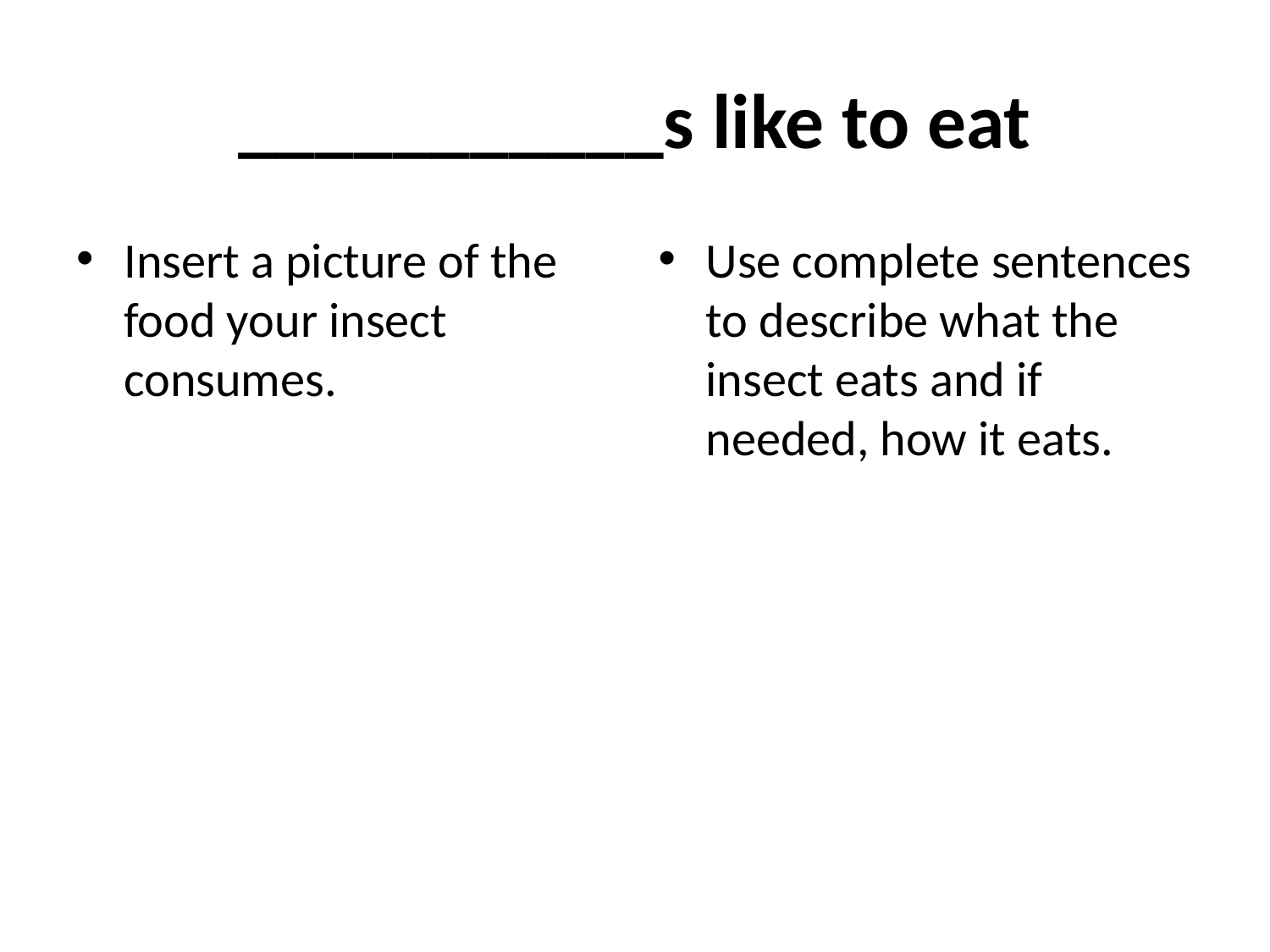

# ___________s like to eat
Insert a picture of the food your insect consumes.
Use complete sentences to describe what the insect eats and if needed, how it eats.